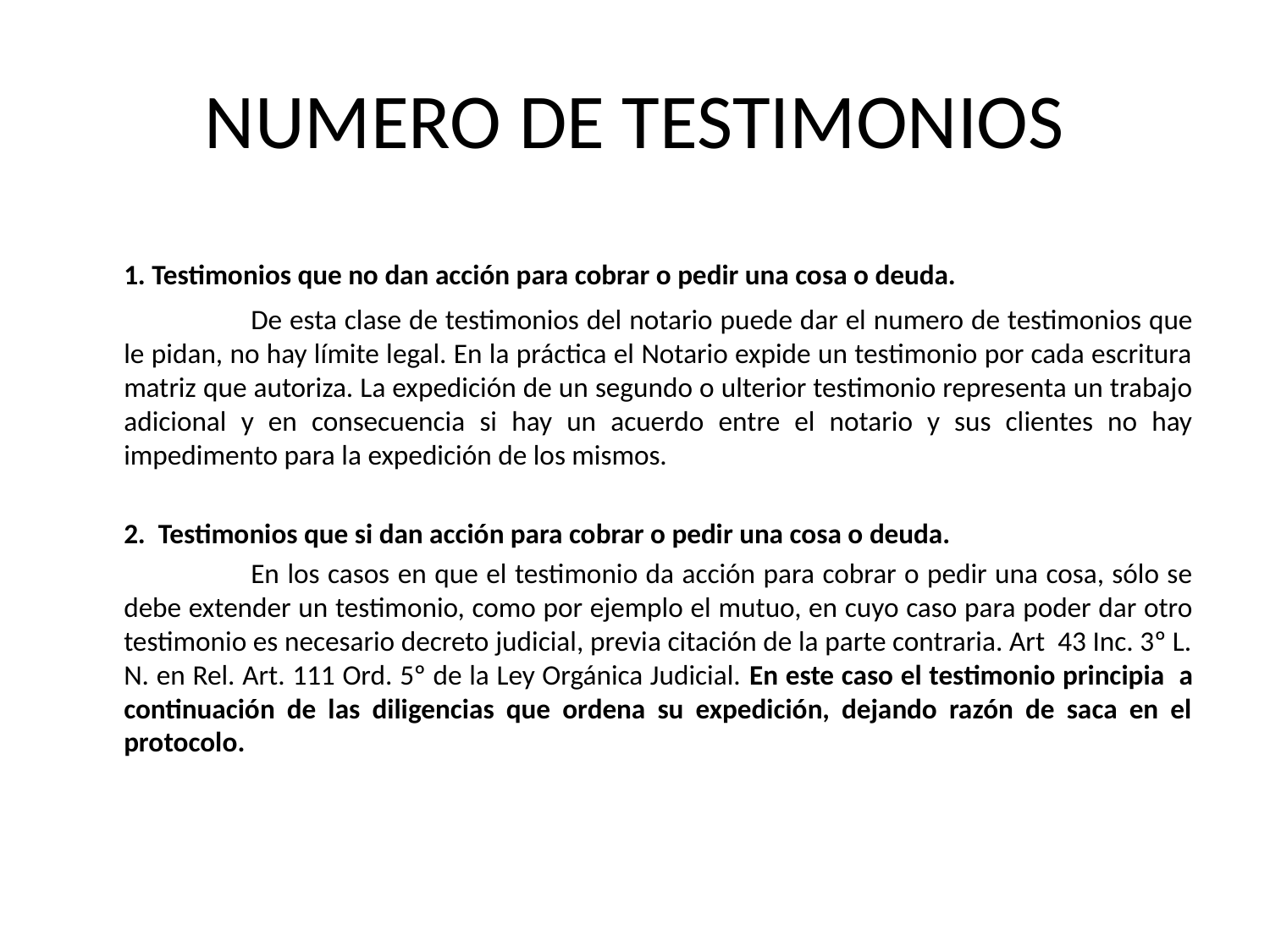

# NUMERO DE TESTIMONIOS
	1. Testimonios que no dan acción para cobrar o pedir una cosa o deuda.
		De esta clase de testimonios del notario puede dar el numero de testimonios que le pidan, no hay límite legal. En la práctica el Notario expide un testimonio por cada escritura matriz que autoriza. La expedición de un segundo o ulterior testimonio representa un trabajo adicional y en consecuencia si hay un acuerdo entre el notario y sus clientes no hay impedimento para la expedición de los mismos.

	2.  Testimonios que si dan acción para cobrar o pedir una cosa o deuda.
		En los casos en que el testimonio da acción para cobrar o pedir una cosa, sólo se debe extender un testimonio, como por ejemplo el mutuo, en cuyo caso para poder dar otro testimonio es necesario decreto judicial, previa citación de la parte contraria. Art  43 Inc. 3º L. N. en Rel. Art. 111 Ord. 5º de la Ley Orgánica Judicial. En este caso el testimonio principia  a continuación de las diligencias que ordena su expedición, dejando razón de saca en el protocolo.